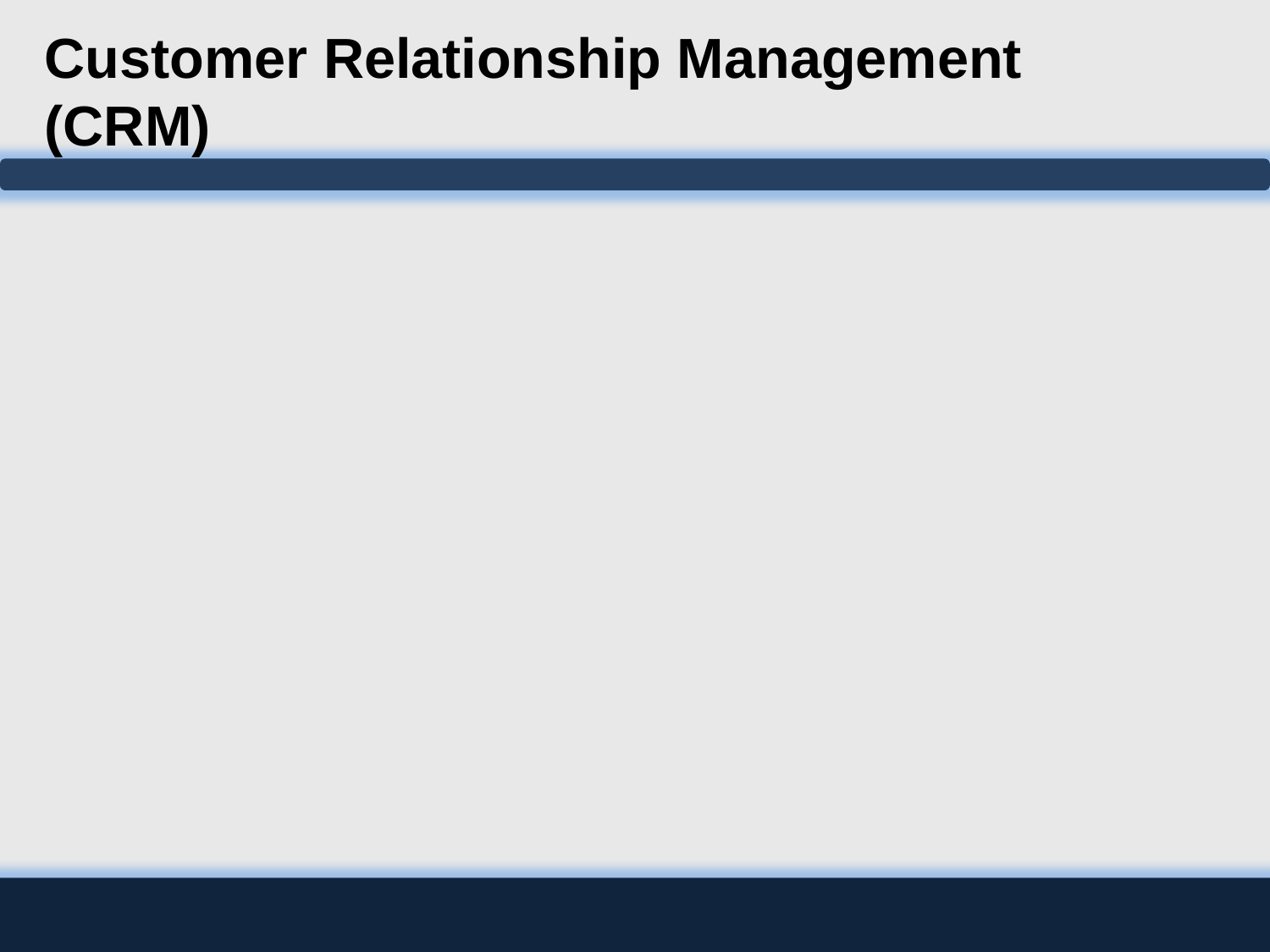

# Customer Relationship Management (CRM)‏
Business and technology discipline for managing customer relationships to optimize revenue, profitability, customer satisfaction, and customer retention

Applications of a CRM system
Capture and integrate customer data from all over the organization
Consolidate and analyze the data
Distribute results to various systems and customer touch points across the enterprise
Provide a single touch point for the customer